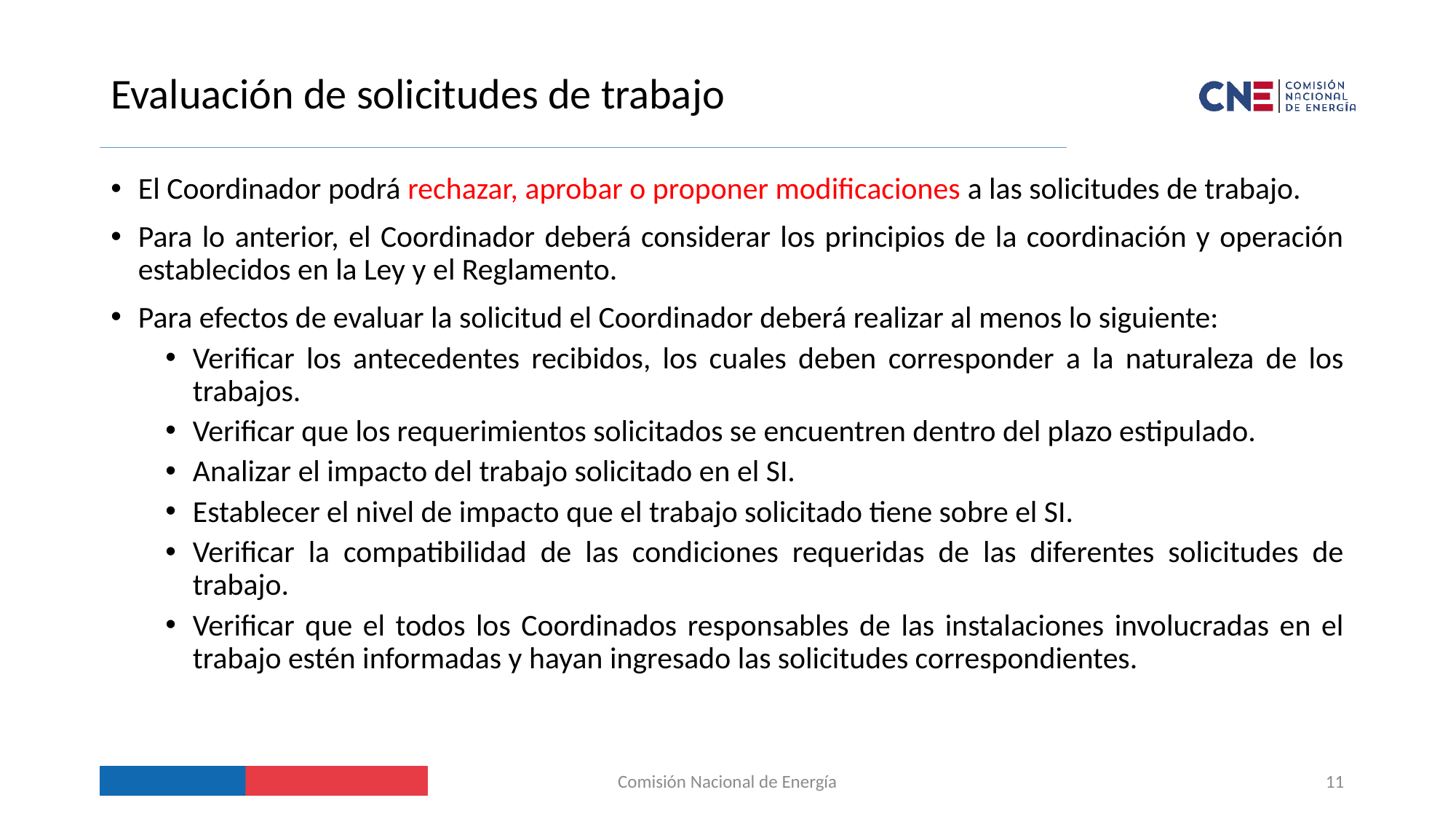

# Evaluación de solicitudes de trabajo
El Coordinador podrá rechazar, aprobar o proponer modificaciones a las solicitudes de trabajo.
Para lo anterior, el Coordinador deberá considerar los principios de la coordinación y operación establecidos en la Ley y el Reglamento.
Para efectos de evaluar la solicitud el Coordinador deberá realizar al menos lo siguiente:
Verificar los antecedentes recibidos, los cuales deben corresponder a la naturaleza de los trabajos.
Verificar que los requerimientos solicitados se encuentren dentro del plazo estipulado.
Analizar el impacto del trabajo solicitado en el SI.
Establecer el nivel de impacto que el trabajo solicitado tiene sobre el SI.
Verificar la compatibilidad de las condiciones requeridas de las diferentes solicitudes de trabajo.
Verificar que el todos los Coordinados responsables de las instalaciones involucradas en el trabajo estén informadas y hayan ingresado las solicitudes correspondientes.

Comisión Nacional de Energía
11